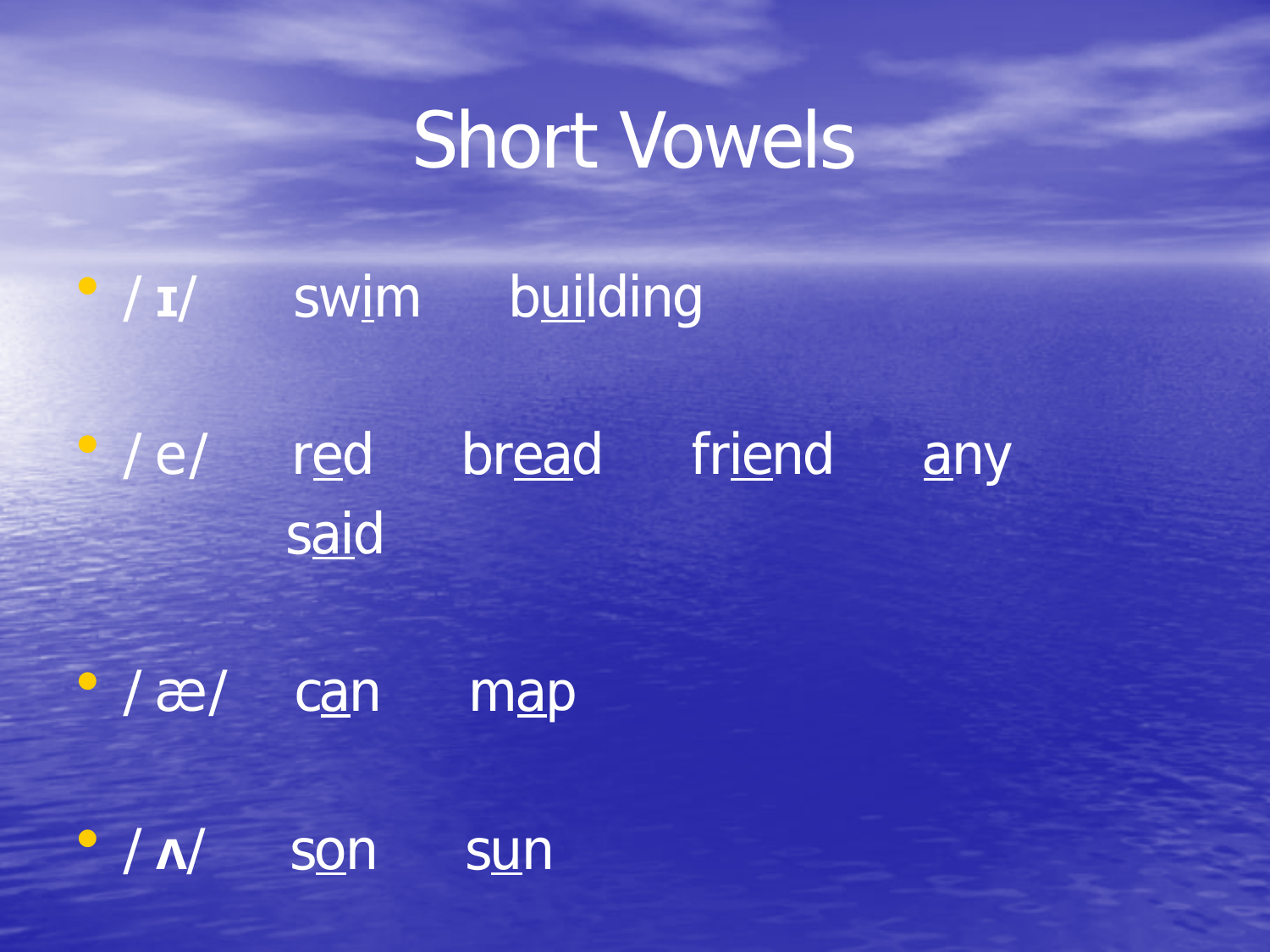

# Short Vowels
/ɪ/     swim     building

/e/    red     bread     friend     any
            said

/æ/   can     map

/ʌ/    son     sun